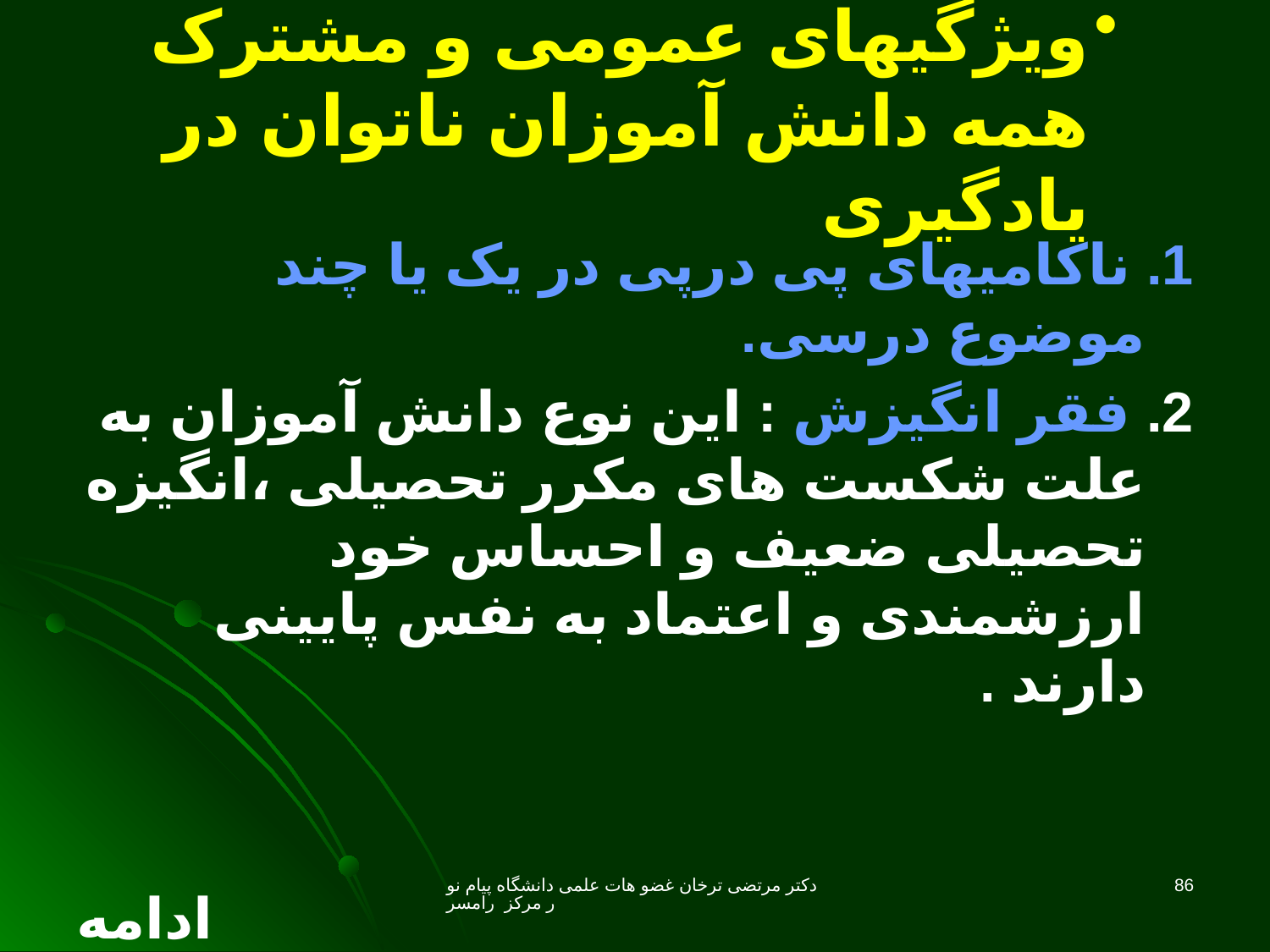

# ویژگیهای عمومی و مشترک همه دانش آموزان ناتوان در یادگیری
1. ناکامیهای پی درپی در یک یا چند موضوع درسی.
2. فقر انگیزش : این نوع دانش آموزان به علت شکست های مکرر تحصیلی ،انگیزه تحصیلی ضعیف و احساس خود ارزشمندی و اعتماد به نفس پایینی دارند .

ادامه
دکتر مرتضی ترخان غضو هات علمی دانشگاه پیام نور مرکز رامسر
86